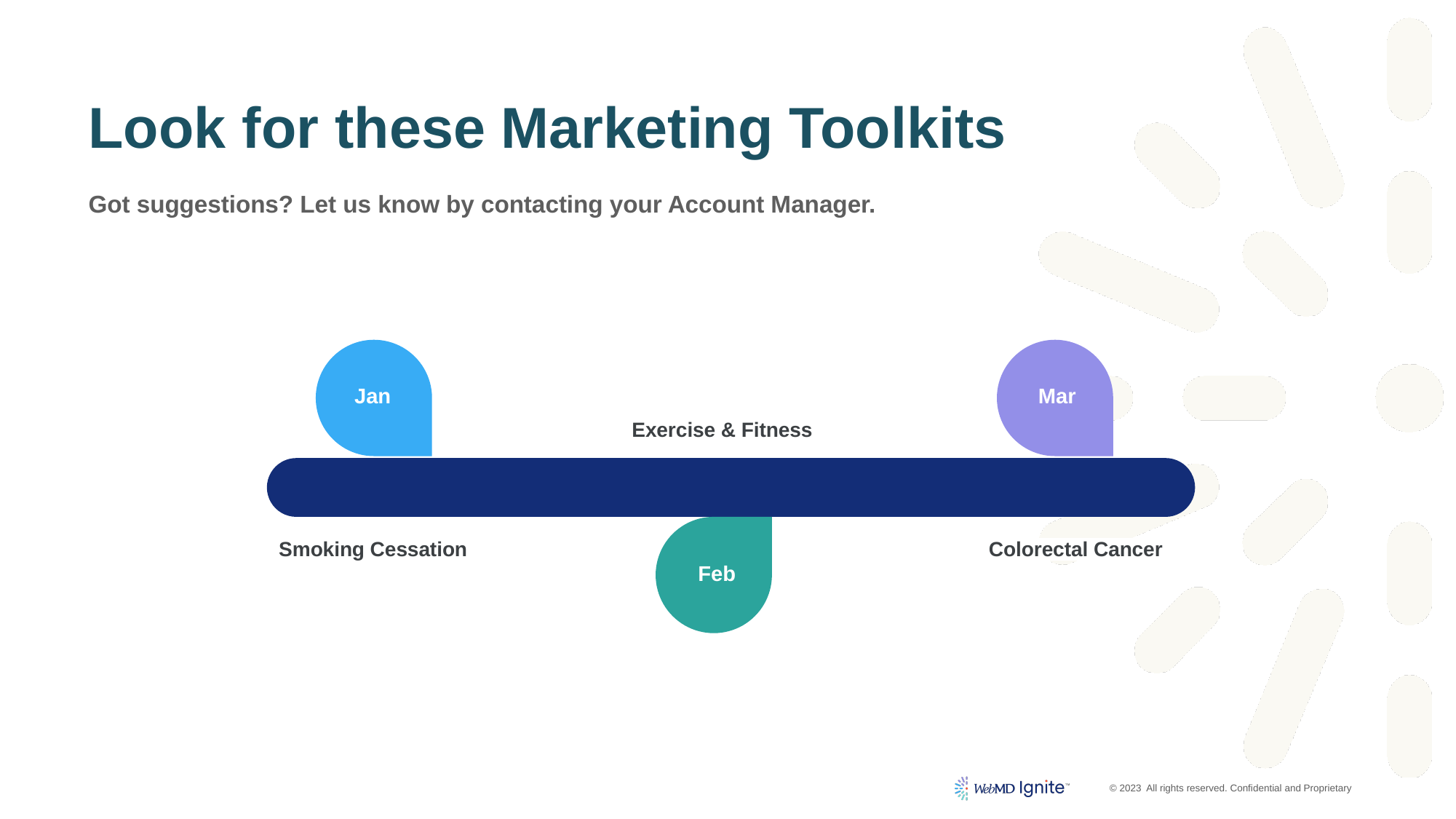

# Look for these Marketing Toolkits
Got suggestions? Let us know by contacting your Account Manager.
Exercise & Fitness
Jan
Mar
Smoking Cessation
Colorectal Cancer
Feb